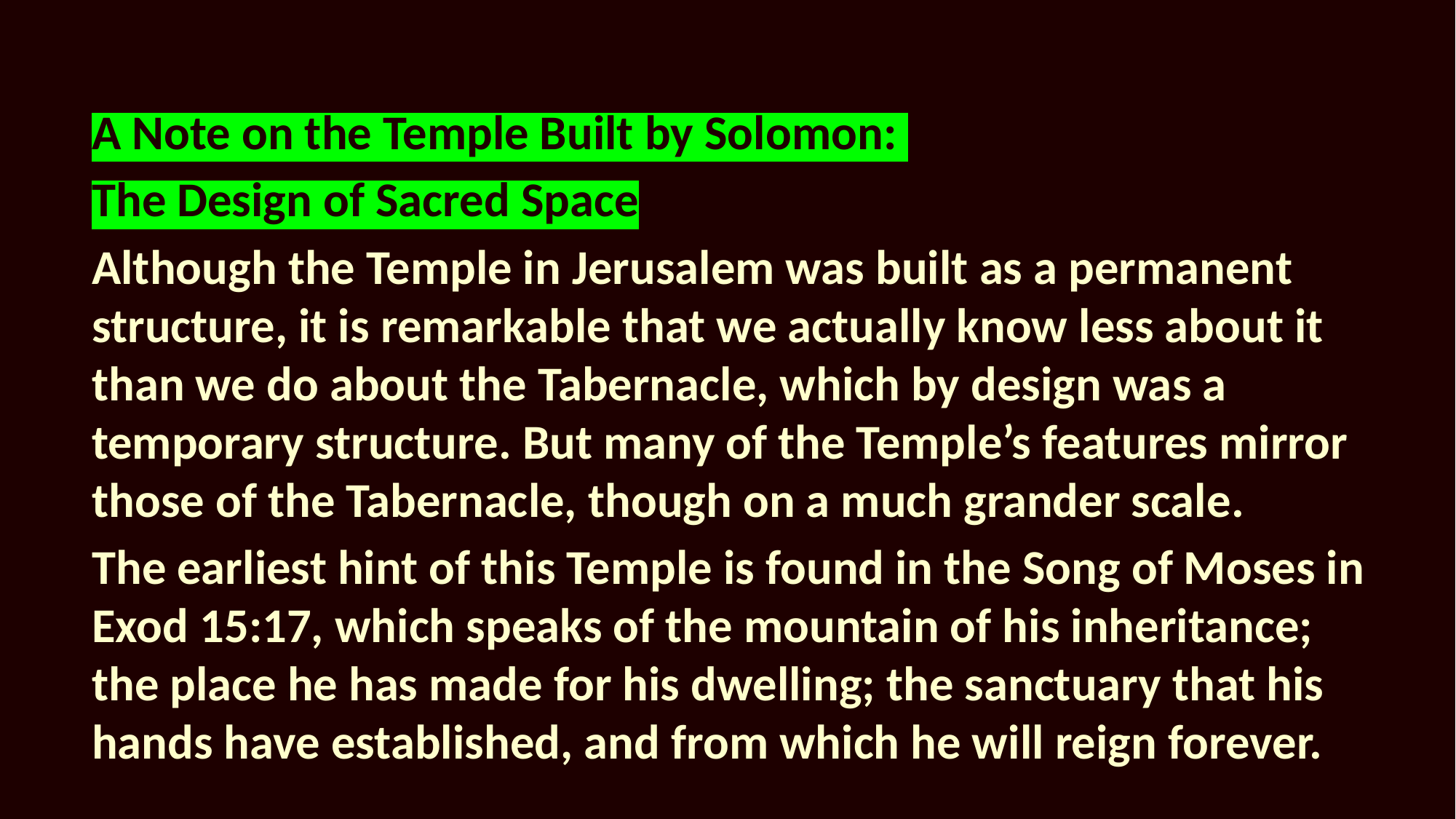

A Note on the Temple Built by Solomon:
The Design of Sacred Space
Although the Temple in Jerusalem was built as a permanent structure, it is remarkable that we actually know less about it than we do about the Tabernacle, which by design was a temporary structure. But many of the Temple’s features mirror those of the Tabernacle, though on a much grander scale.
The earliest hint of this Temple is found in the Song of Moses in Exod 15:17, which speaks of the mountain of his inheritance; the place he has made for his dwelling; the sanctuary that his hands have established, and from which he will reign forever.